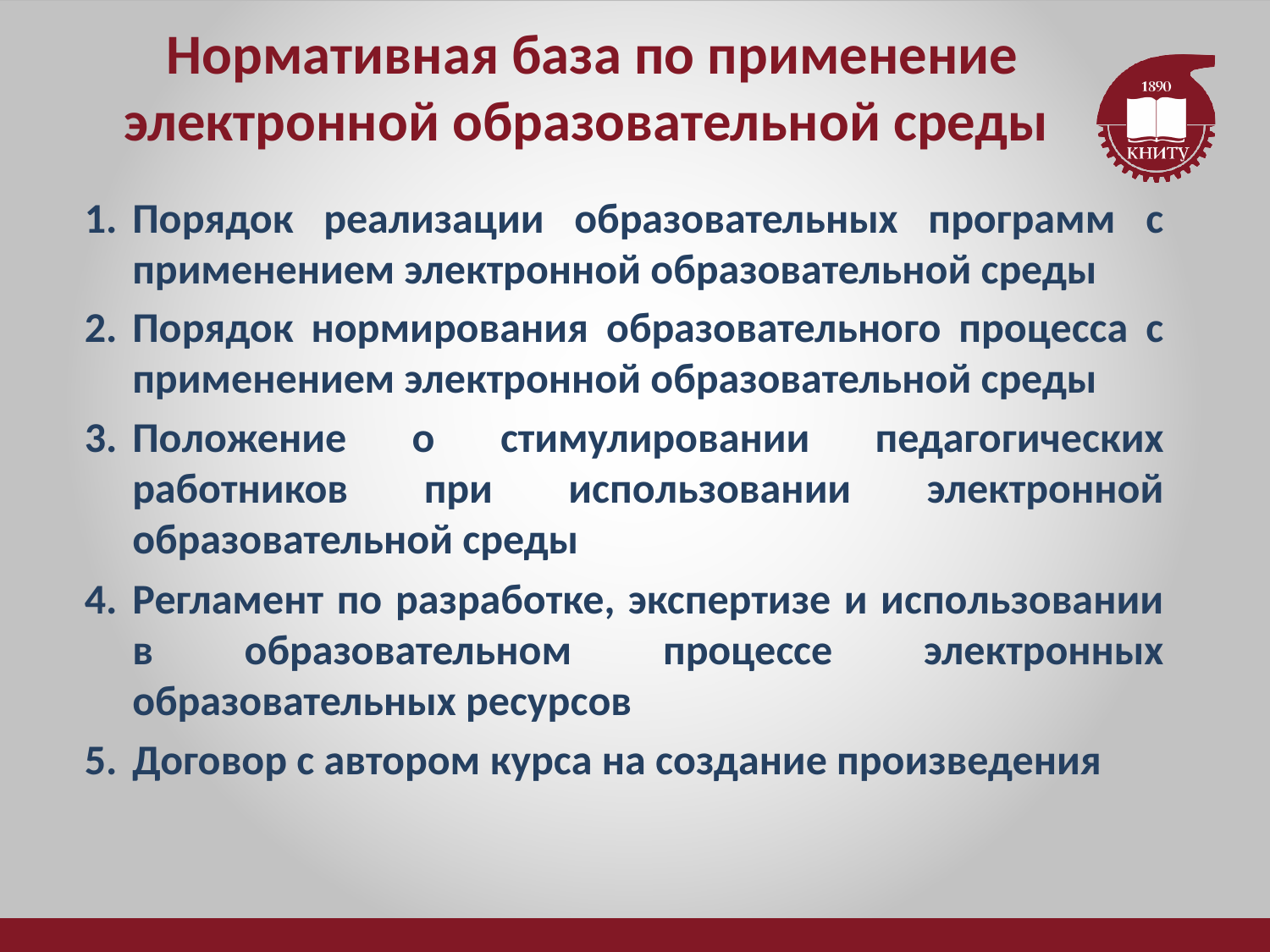

# Нормативная база по применение электронной образовательной среды
Порядок реализации образовательных программ с применением электронной образовательной среды
Порядок нормирования образовательного процесса с применением электронной образовательной среды
Положение о стимулировании педагогических работников при использовании электронной образовательной среды
Регламент по разработке, экспертизе и использовании в образовательном процессе электронных образовательных ресурсов
Договор с автором курса на создание произведения